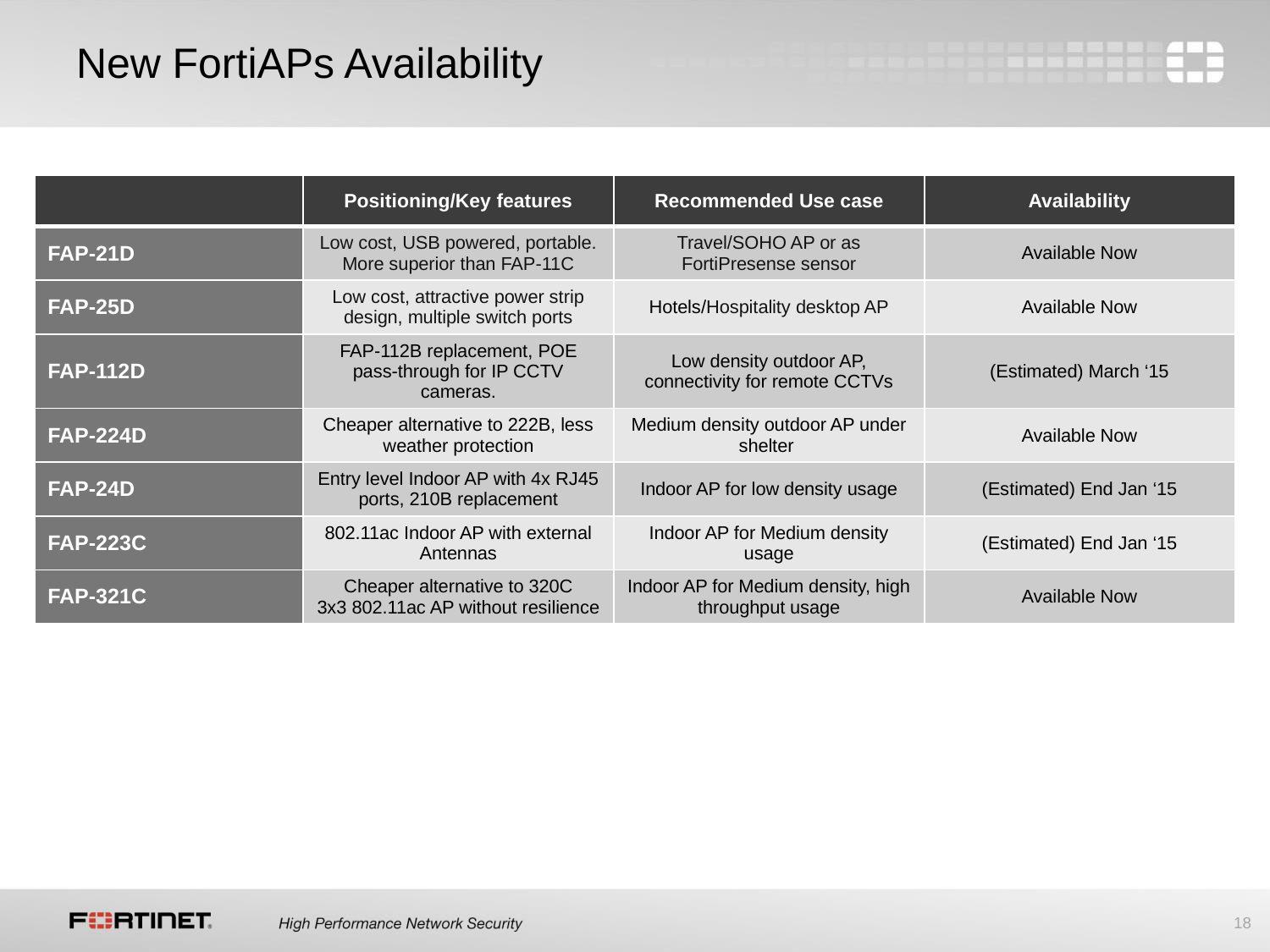

# New FortiAPs Availability
|  | Positioning/Key features | Recommended Use case | Availability |
| --- | --- | --- | --- |
| FAP-21D | Low cost, USB powered, portable. More superior than FAP-11C | Travel/SOHO AP or as FortiPresense sensor | Available Now |
| FAP-25D | Low cost, attractive power strip design, multiple switch ports | Hotels/Hospitality desktop AP | Available Now |
| FAP-112D | FAP-112B replacement, POE pass-through for IP CCTV cameras. | Low density outdoor AP, connectivity for remote CCTVs | (Estimated) March ‘15 |
| FAP-224D | Cheaper alternative to 222B, less weather protection | Medium density outdoor AP under shelter | Available Now |
| FAP-24D | Entry level Indoor AP with 4x RJ45 ports, 210B replacement | Indoor AP for low density usage | (Estimated) End Jan ‘15 |
| FAP-223C | 802.11ac Indoor AP with external Antennas | Indoor AP for Medium density usage | (Estimated) End Jan ‘15 |
| FAP-321C | Cheaper alternative to 320C 3x3 802.11ac AP without resilience | Indoor AP for Medium density, high throughput usage | Available Now |